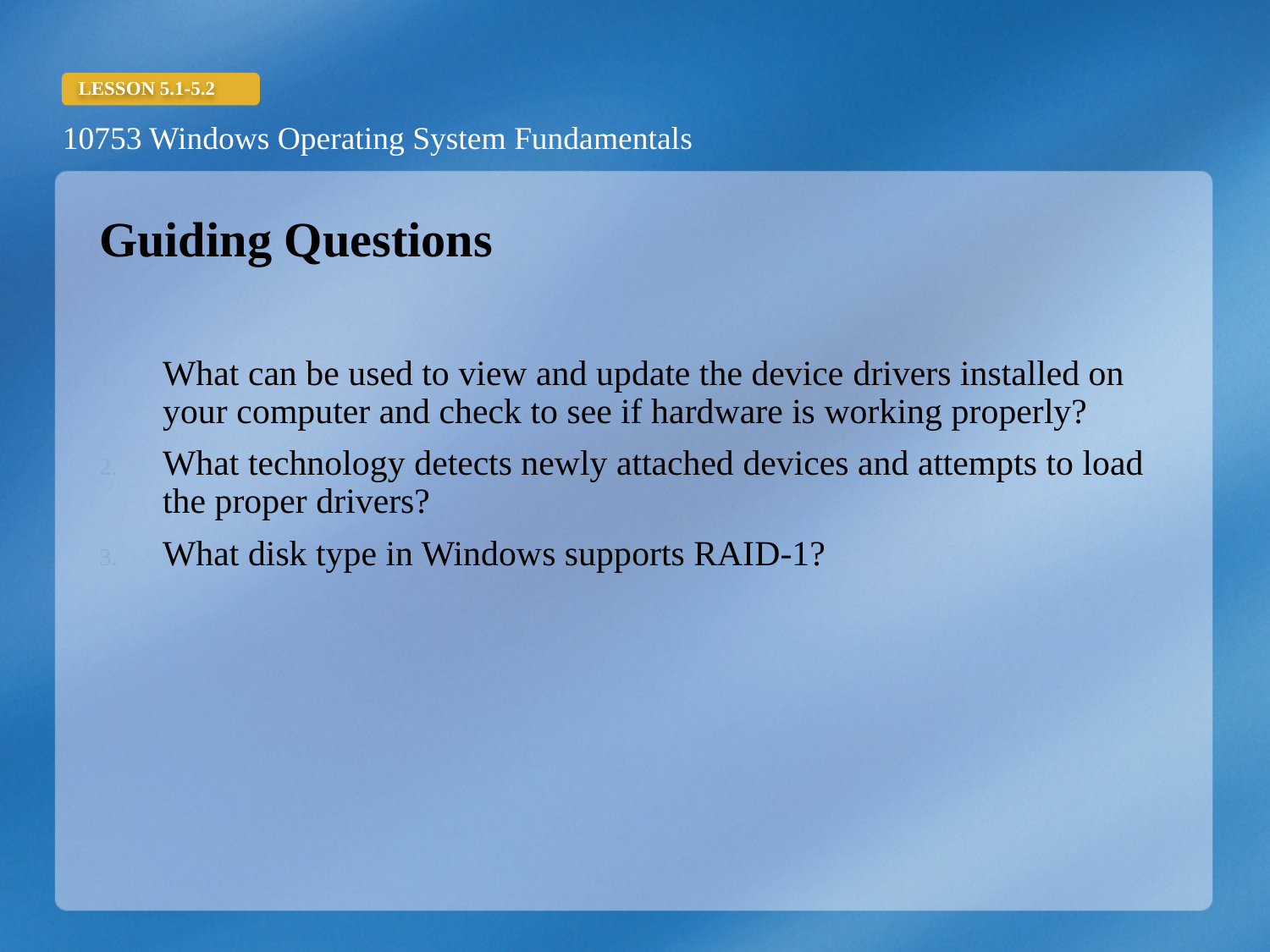

Guiding Questions

What can be used to view and update the device‌ drivers installed on your computer and check to see if hardware is working properly?
What technology detects newly attached devices and attempts to load the proper drivers?
What disk type in Windows supports RAID-1?